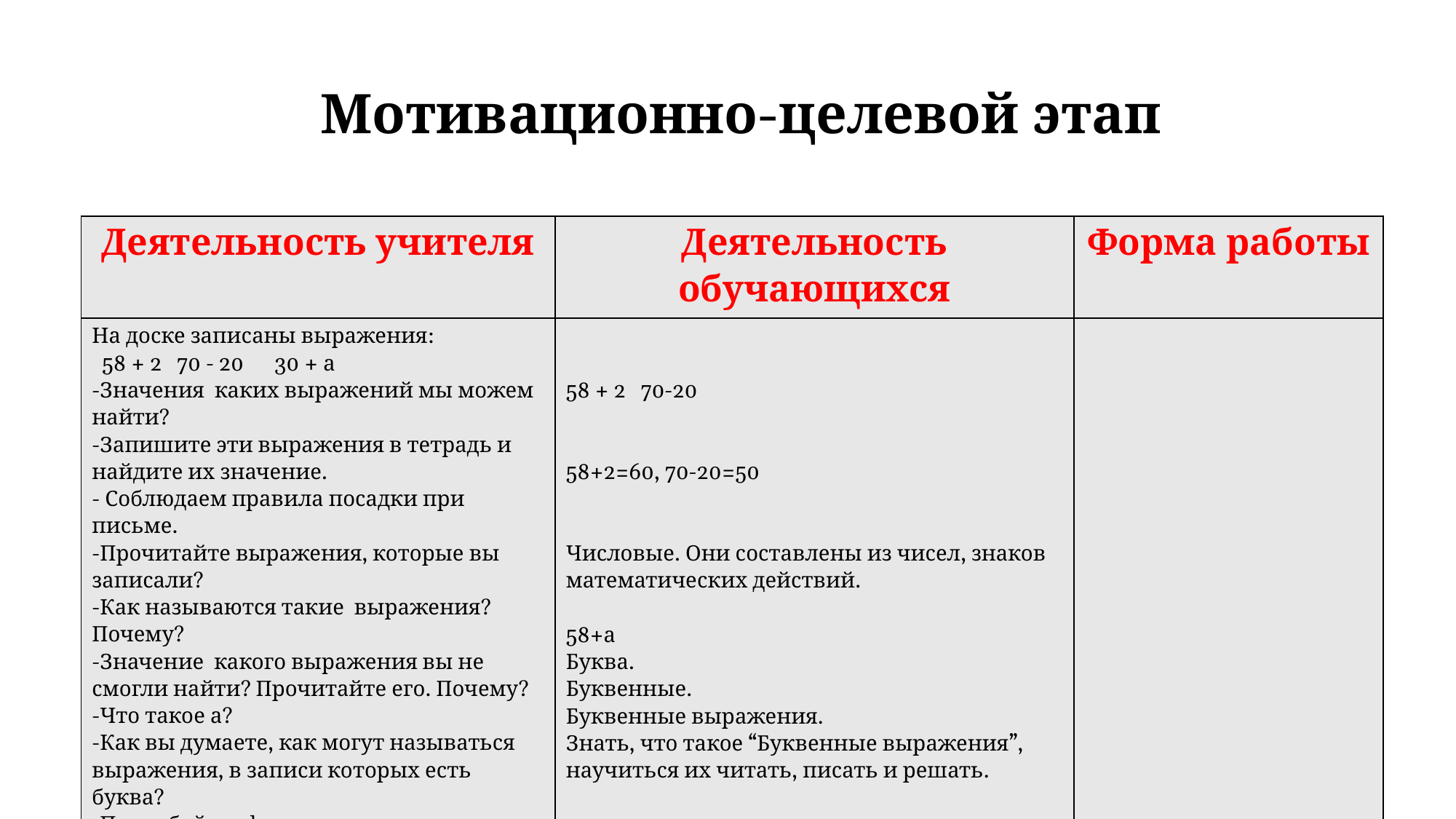

Мотивационно-целевой этап
| Деятельность учителя | Деятельность обучающихся | Форма работы |
| --- | --- | --- |
| На доске записаны выражения: 58 + 2 70 - 20 30 + а -Значения каких выражений мы можем найти? -Запишите эти выражения в тетрадь и найдите их значение. - Соблюдаем правила посадки при письме. -Прочитайте выражения, которые вы записали? -Как называются такие выражения? Почему? -Значение какого выражения вы не смогли найти? Прочитайте его. Почему? -Что такое а? -Как вы думаете, как могут называться выражения, в записи которых есть буква? -Попробуйте сформулировать тему урока.  -Предположите, какие у нас задачи, цели урока? | 58 + 2 70-20   58+2=60, 70-20=50    Числовые. Они составлены из чисел, знаков математических действий.   58+а Буква. Буквенные. Буквенные выражения. Знать, что такое “Буквенные выражения”, научиться их читать, писать и решать. |  |